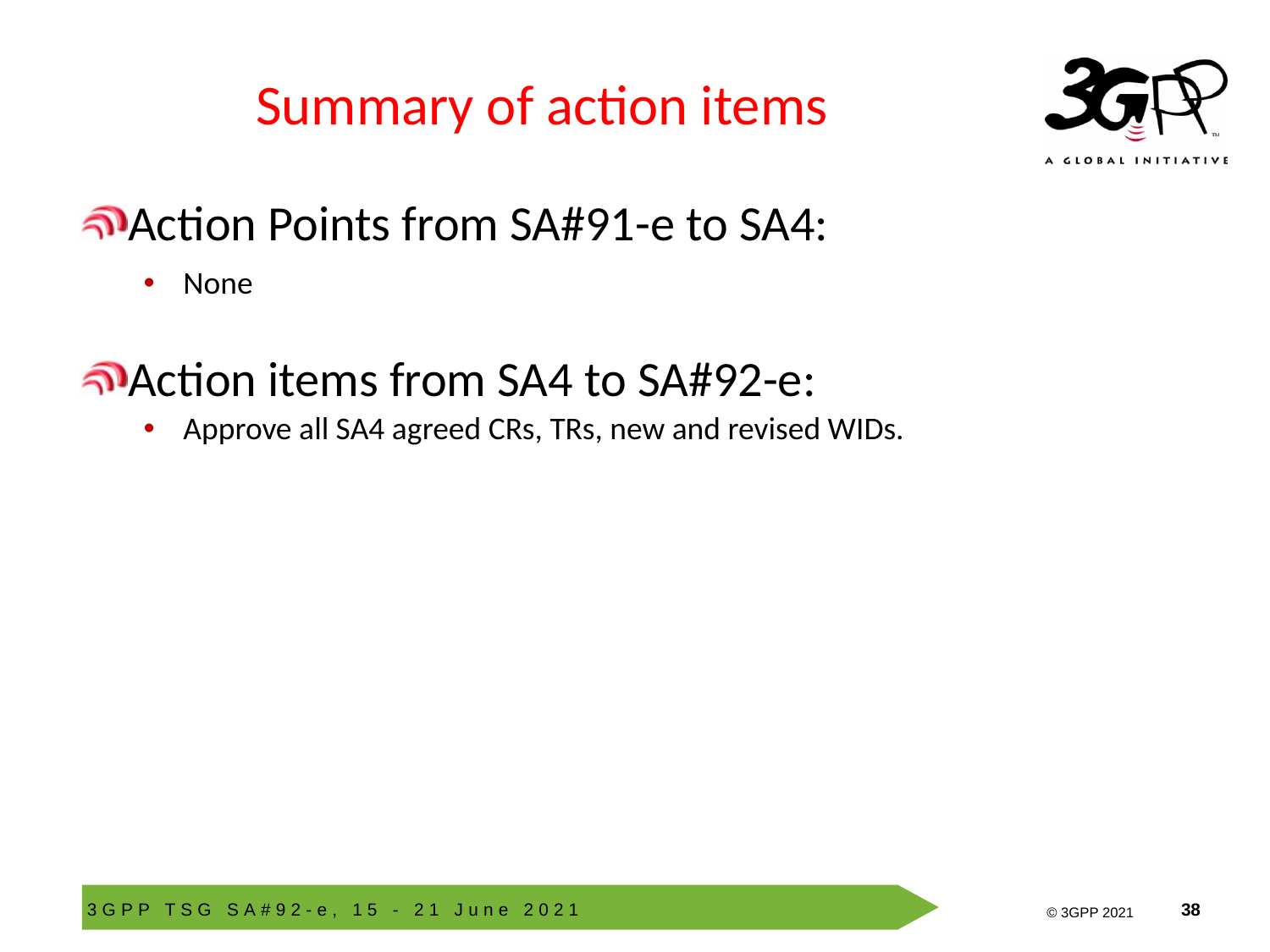

# Summary of action items
Action Points from SA#91-e to SA4:
None
Action items from SA4 to SA#92-e:
Approve all SA4 agreed CRs, TRs, new and revised WIDs.